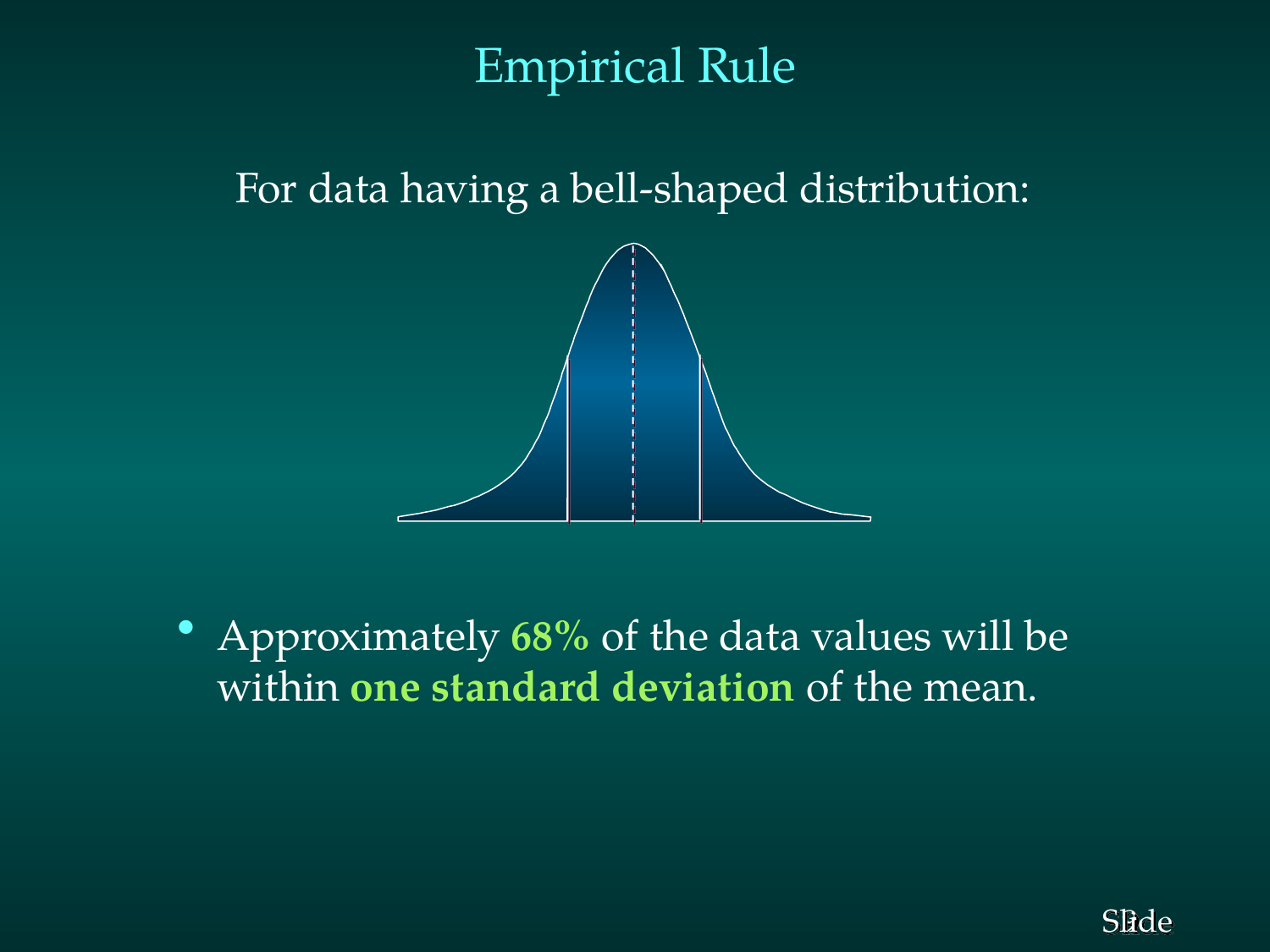

# Empirical Rule
	       For data having a bell-shaped distribution:

Approximately 68% of the data values will be within one standard deviation of the mean.